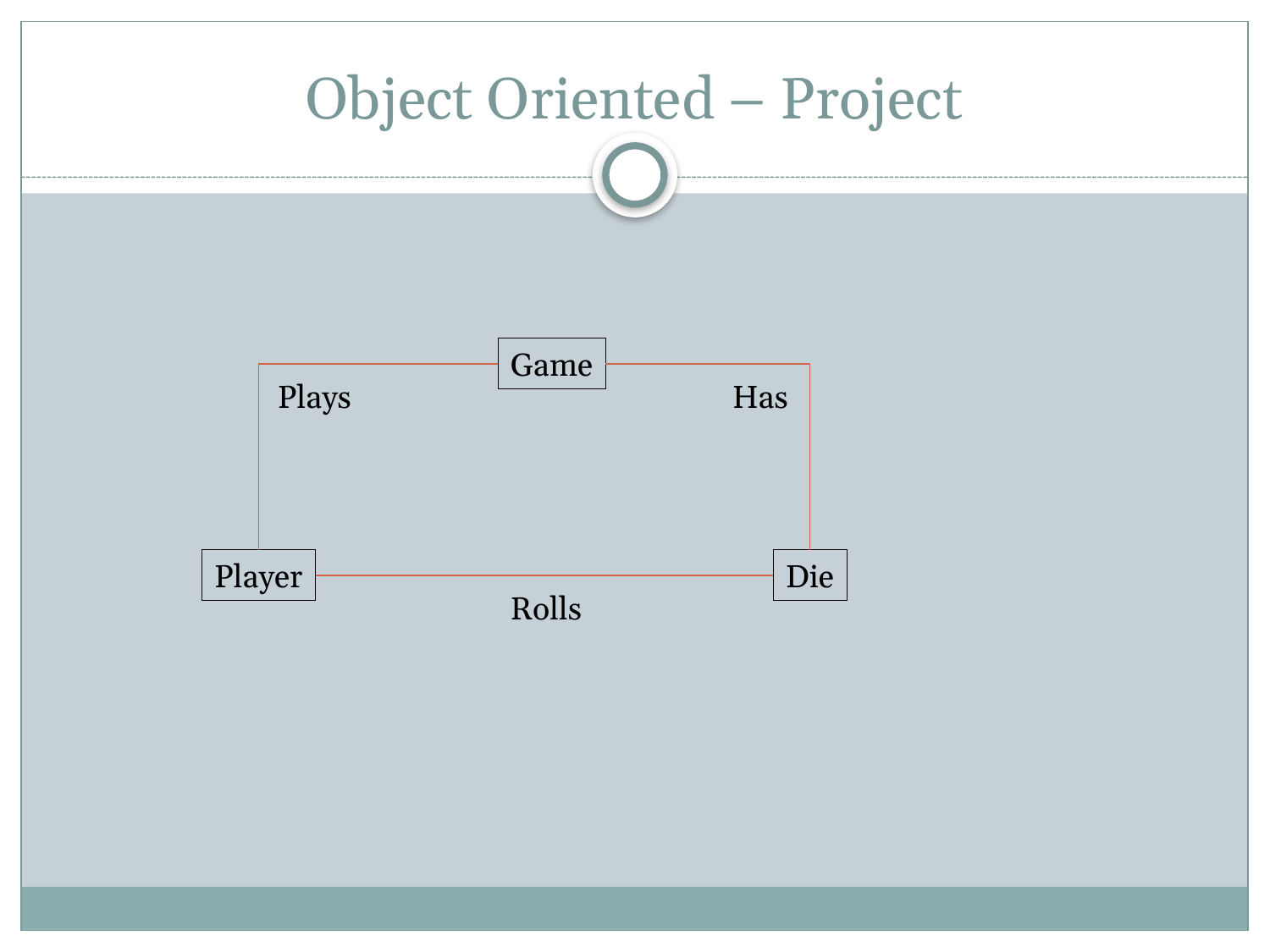

# Object Oriented – Project

Game
Plays
Has
Player
Die
Rolls